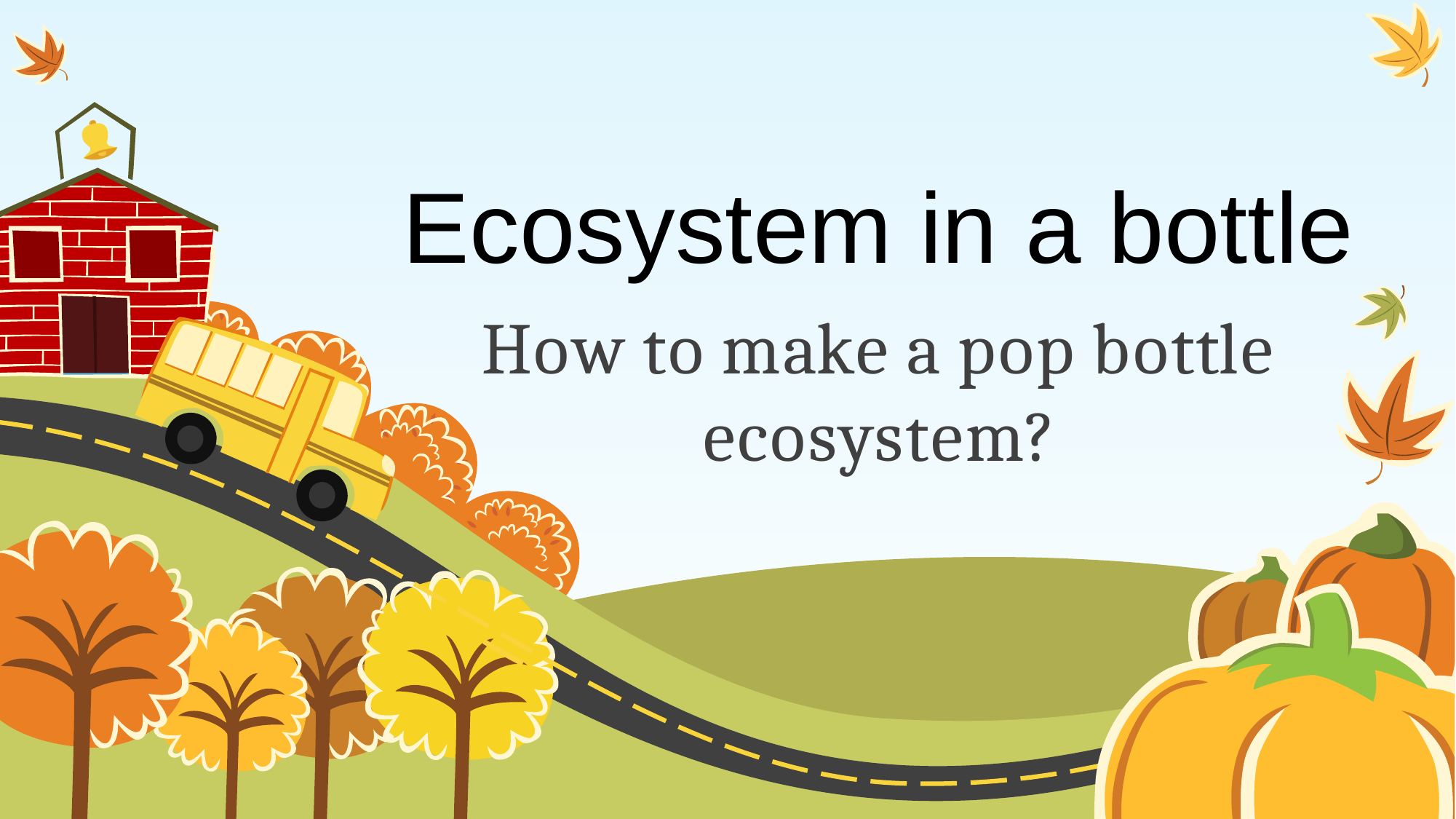

# Ecosystem in a bottle
How to make a pop bottle ecosystem?